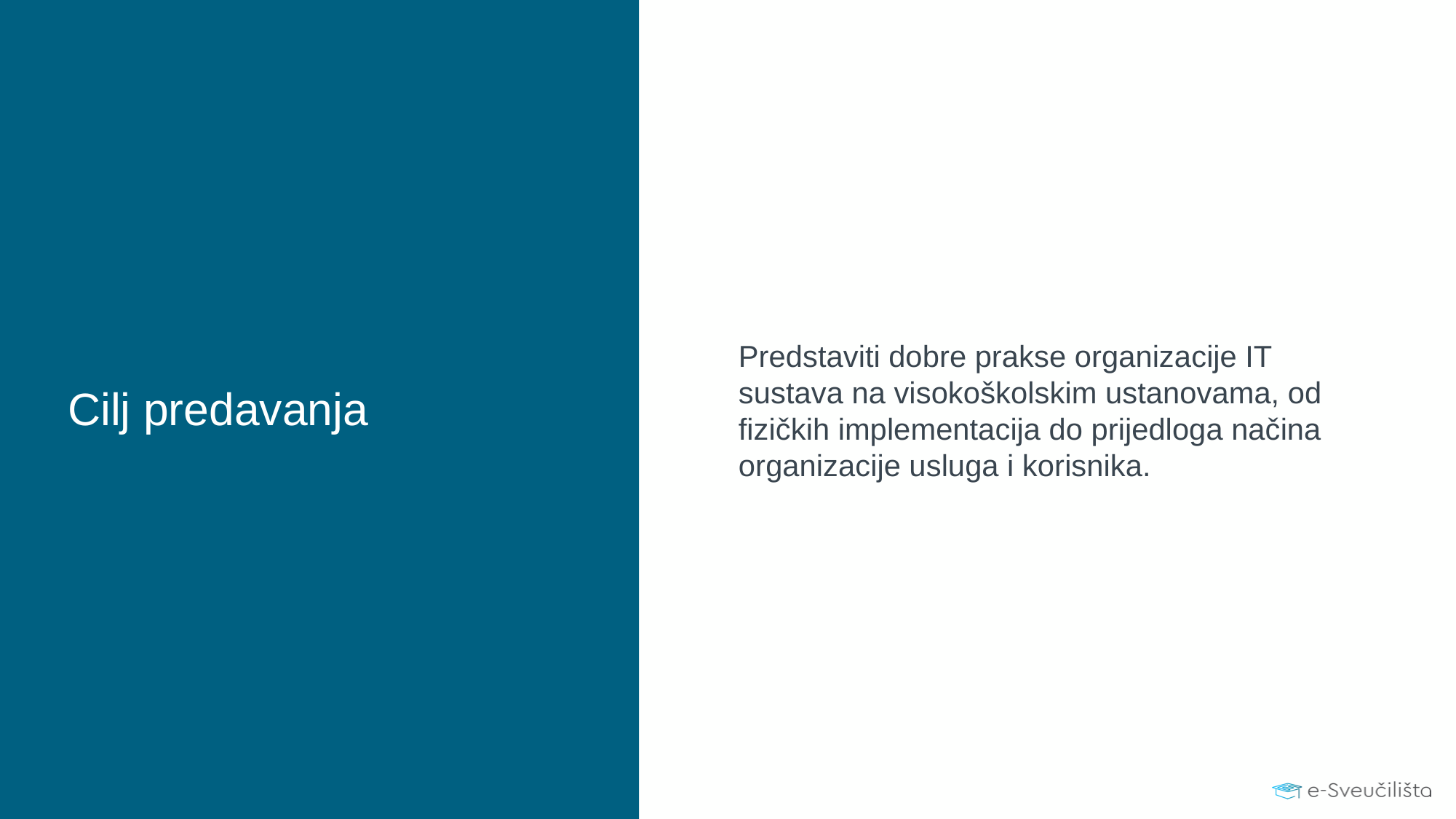

Predstaviti dobre prakse organizacije IT sustava na visokoškolskim ustanovama, od fizičkih implementacija do prijedloga načina organizacije usluga i korisnika.
# Cilj predavanja